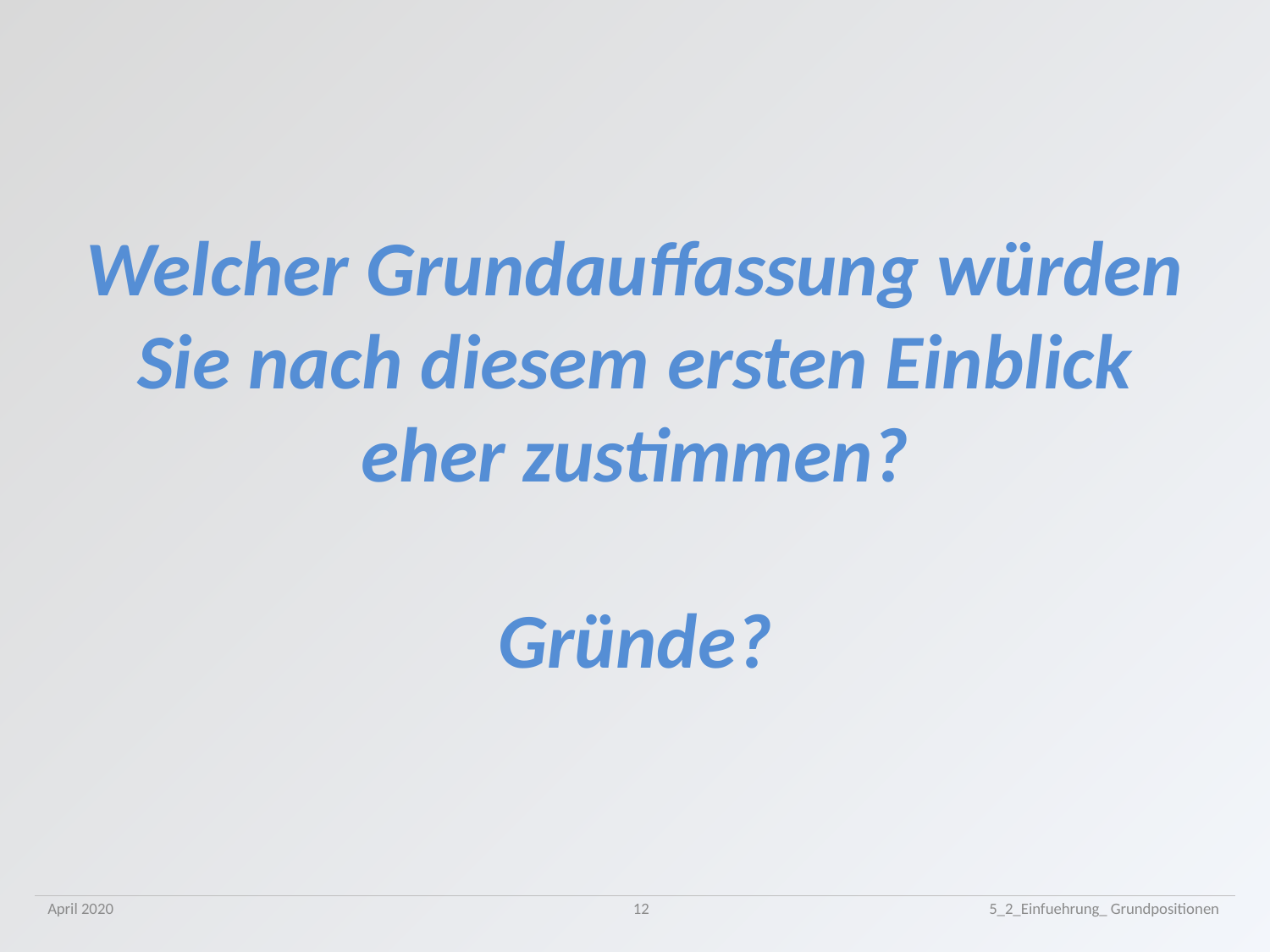

# Welcher Grundauffassung würden Sie nach diesem ersten Einblick eher zustimmen? Gründe?
April 2020	12	5_2_Einfuehrung_ Grundpositionen